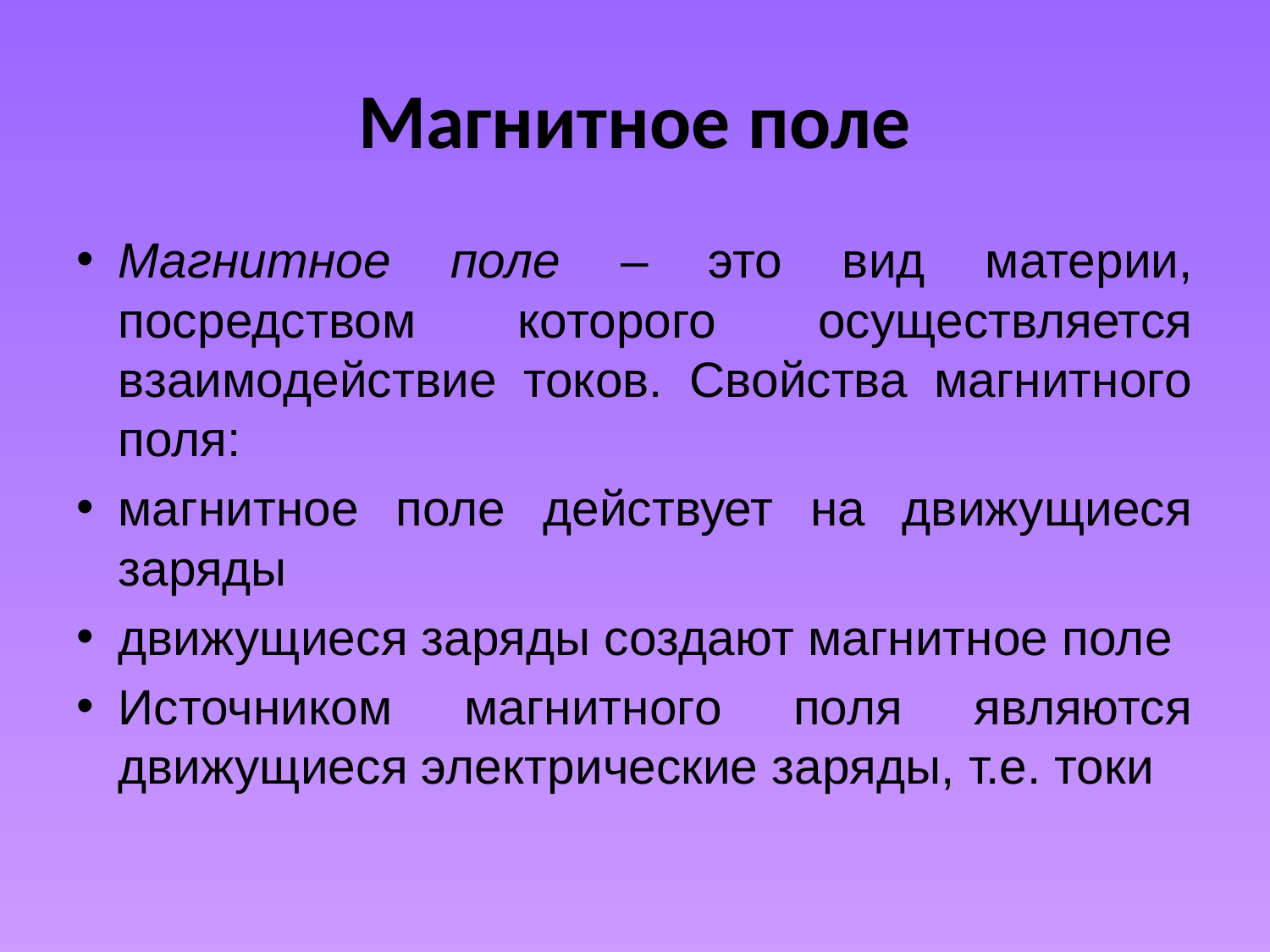

# Магнитное поле
Магнитное поле – это вид материи, посредством которого осуществляется взаимодействие токов. Свойства магнитного поля:
магнитное поле действует на движущиеся заряды
движущиеся заряды создают магнитное поле
Источником магнитного поля являются движущиеся электрические заряды, т.е. токи